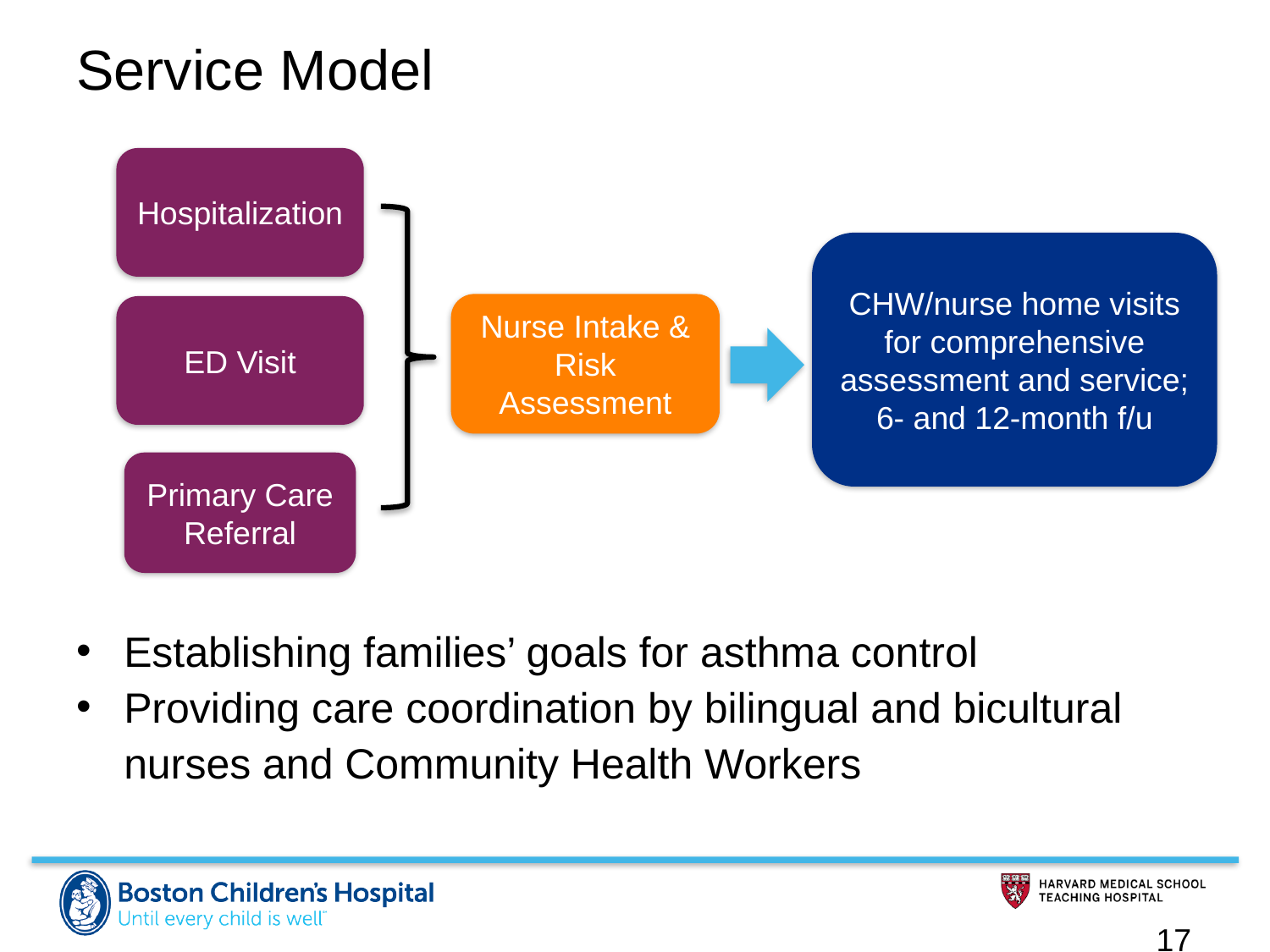

# Service Model
Hospitalization

CHW/nurse home visits for comprehensive assessment and service;
6- and 12-month f/u
Nurse Intake & Risk Assessment
ED Visit

Primary Care Referral
Establishing families’ goals for asthma control
Providing care coordination by bilingual and bicultural nurses and Community Health Workers
17